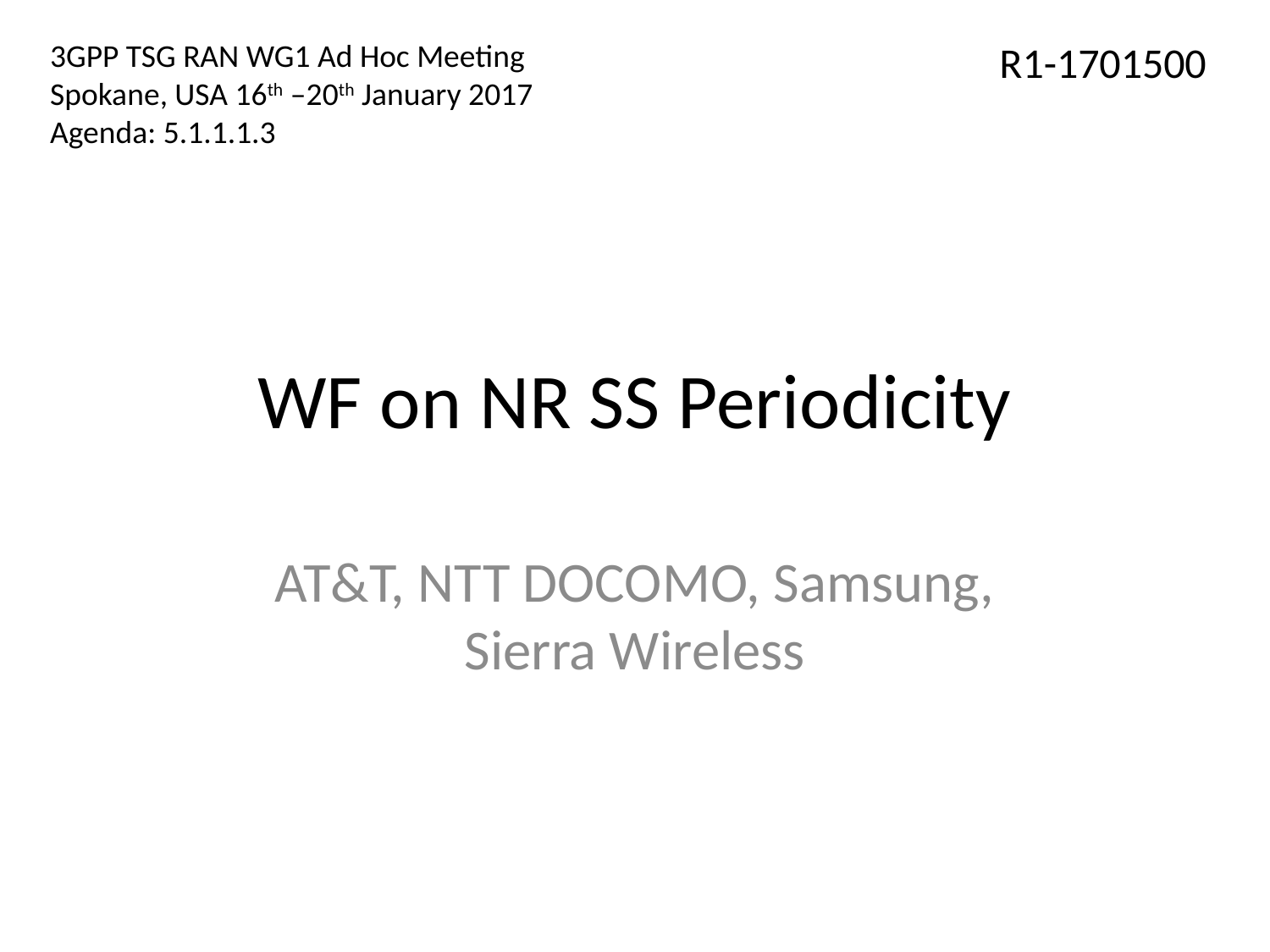

3GPP TSG RAN WG1 Ad Hoc Meeting
Spokane, USA 16th –20th January 2017
Agenda: 5.1.1.1.3
R1-1701500
# WF on NR SS Periodicity
AT&T, NTT DOCOMO, Samsung, Sierra Wireless